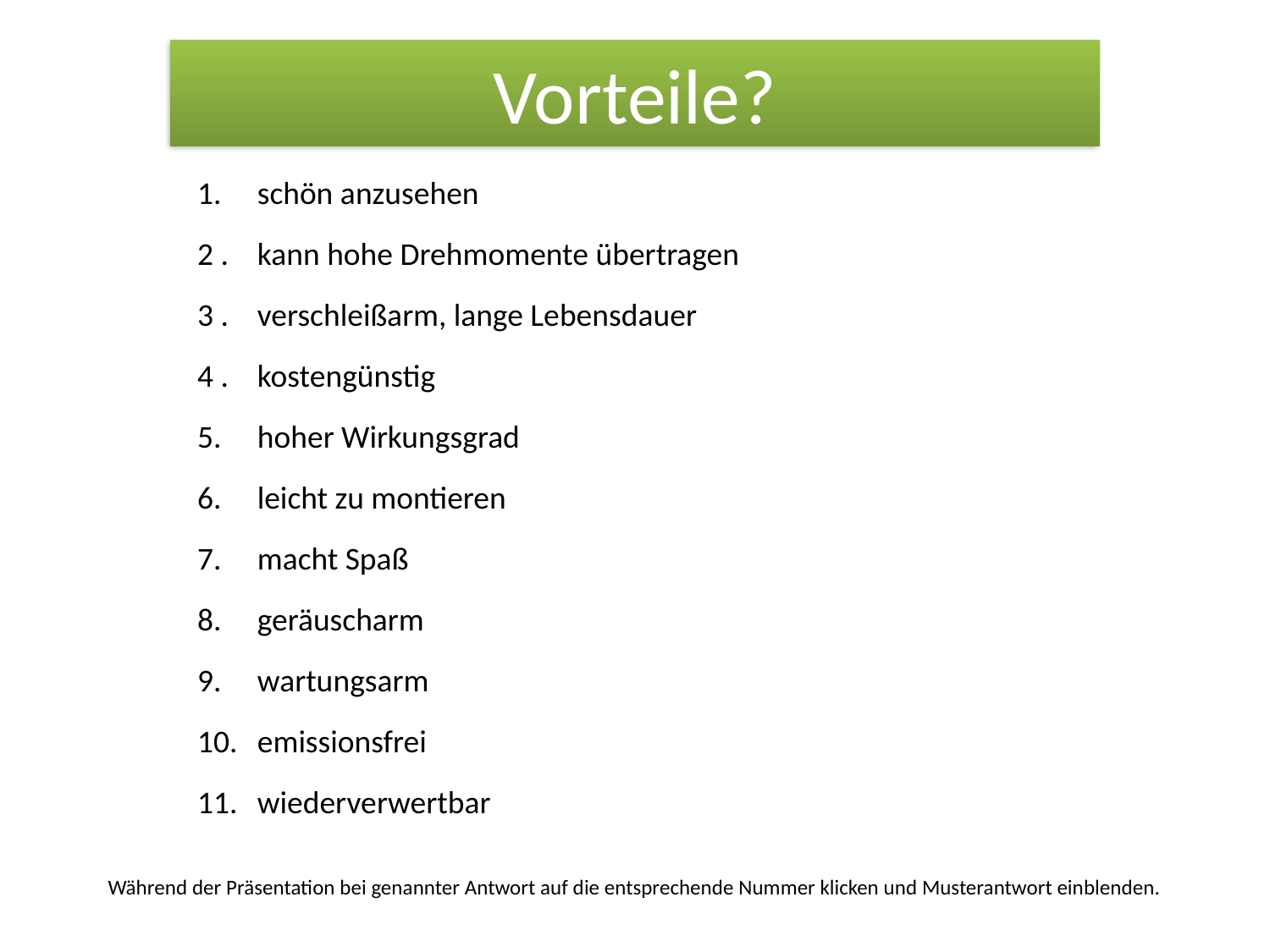

Vorteile?
1.
schön anzusehen
2 .
kann hohe Drehmomente übertragen
3 .
verschleißarm, lange Lebensdauer
4 .
kostengünstig
5.
hoher Wirkungsgrad
6.
leicht zu montieren
7.
macht Spaß
8.
geräuscharm
9.
wartungsarm
10.
emissionsfrei
11.
wiederverwertbar
Während der Präsentation bei genannter Antwort auf die entsprechende Nummer klicken und Musterantwort einblenden.